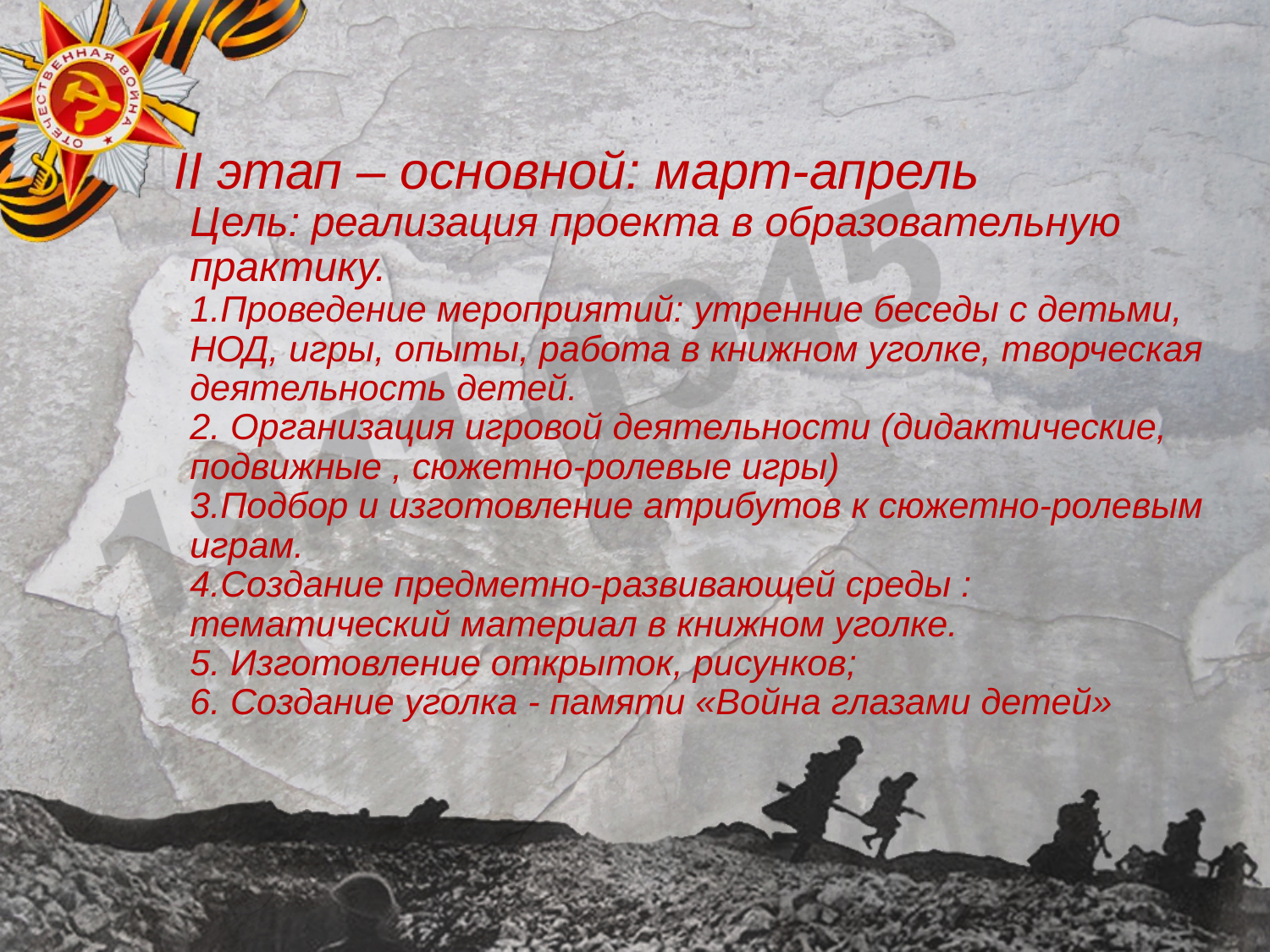

II этап – основной: март-апрель
Цель: реализация проекта в образовательную практику.
1.Проведение мероприятий: утренние беседы с детьми, НОД, игры, опыты, работа в книжном уголке, творческая деятельность детей.
2. Организация игровой деятельности (дидактические, подвижные , сюжетно-ролевые игры)
3.Подбор и изготовление атрибутов к сюжетно-ролевым играм.
4.Создание предметно-развивающей среды : тематический материал в книжном уголке.
5. Изготовление открыток, рисунков;
6. Создание уголка - памяти «Война глазами детей»